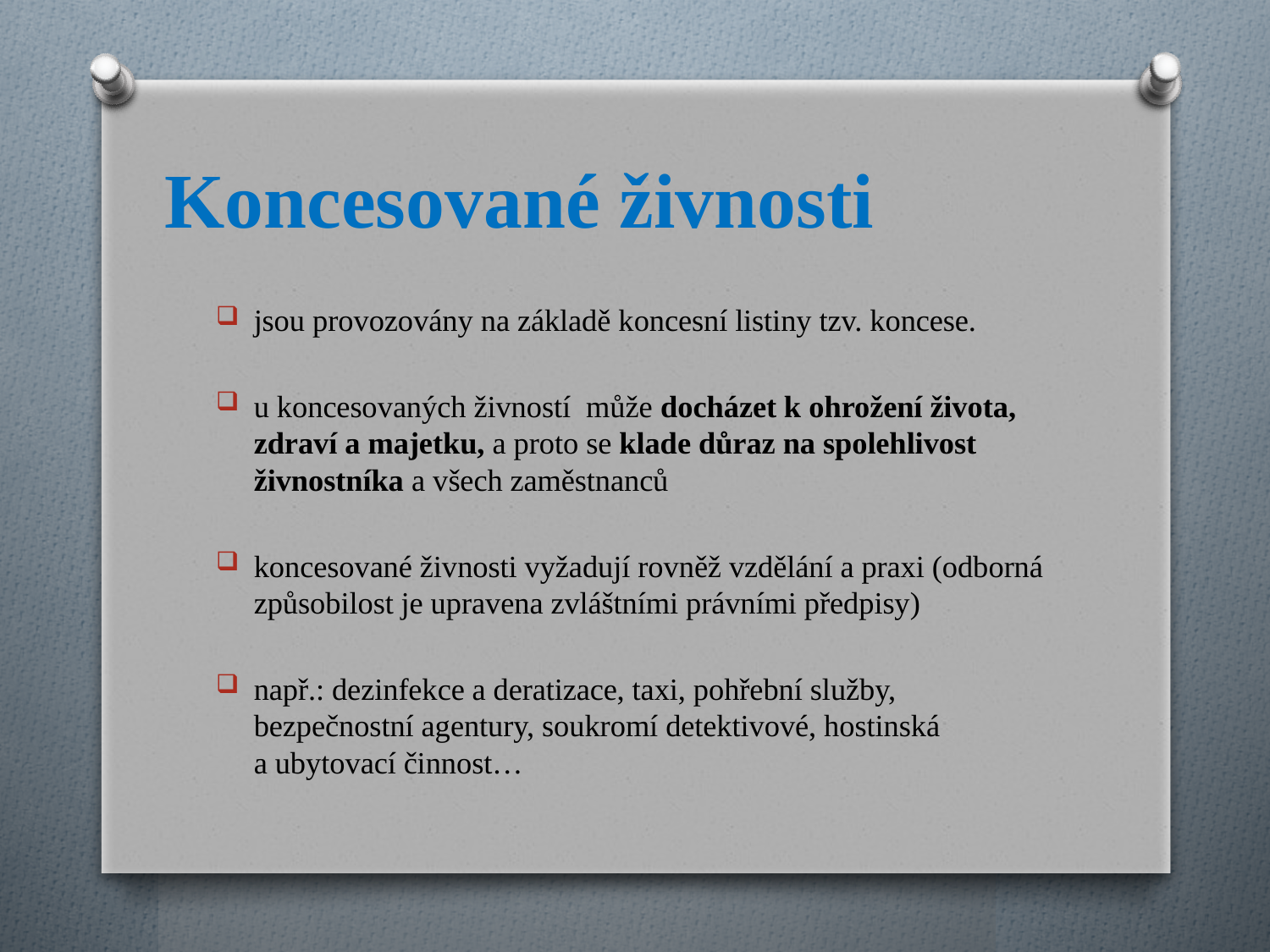

# Koncesované živnosti
jsou provozovány na základě koncesní listiny tzv. koncese.

u koncesovaných živností  může docházet k ohrožení života, zdraví a majetku, a proto se klade důraz na spolehlivost živnostníka a všech zaměstnanců

koncesované živnosti vyžadují rovněž vzdělání a praxi (odborná způsobilost je upravena zvláštními právními předpisy)

např.: dezinfekce a deratizace, taxi, pohřební služby, bezpečnostní agentury, soukromí detektivové, hostinská
a ubytovací činnost…